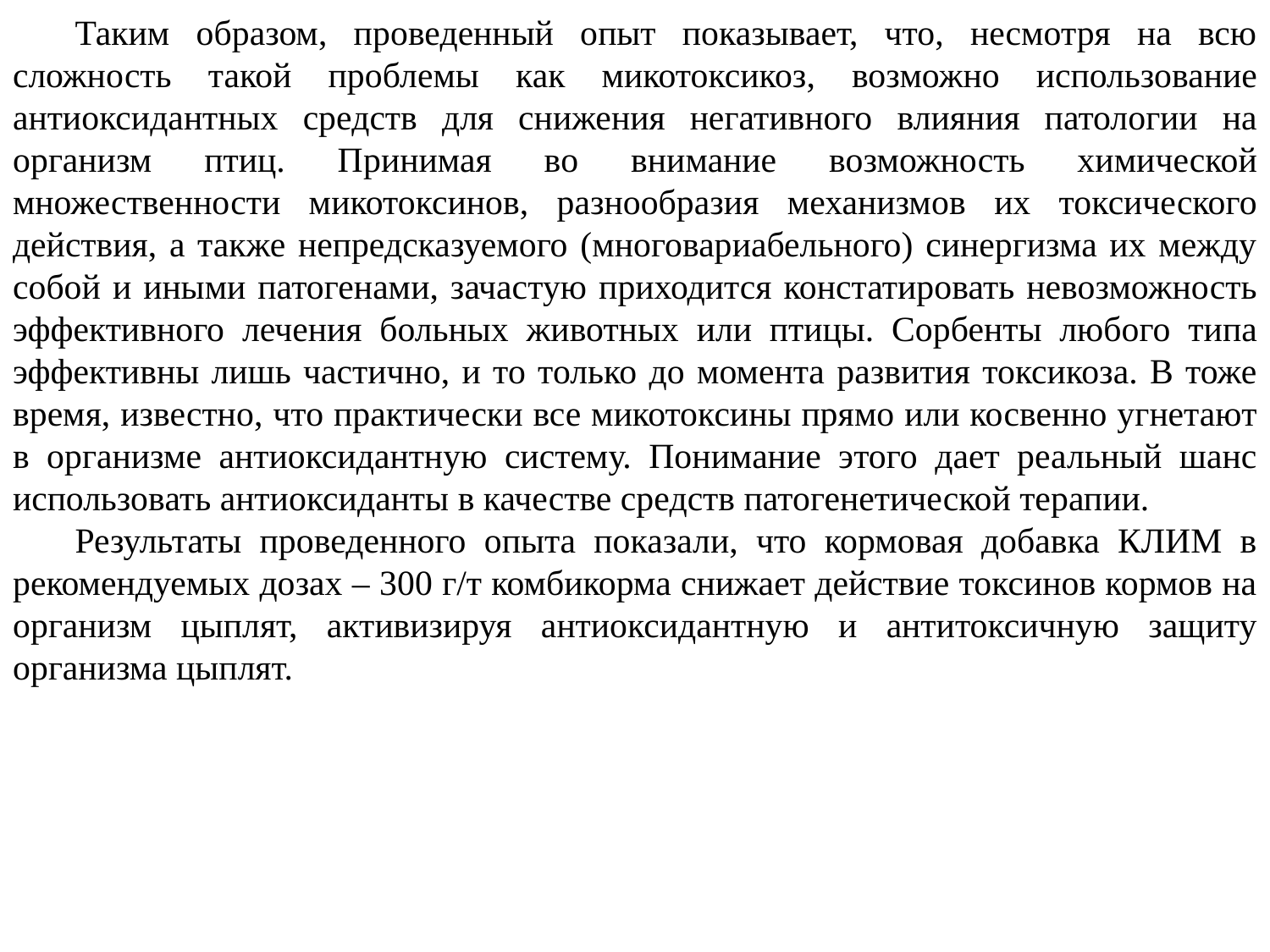

Таким образом, проведенный опыт показывает, что, несмотря на всю сложность такой проблемы как микотоксикоз, возможно использование антиоксидантных средств для снижения негативного влияния патологии на организм птиц. Принимая во внимание возможность химической множественности микотоксинов, разнообразия механизмов их токсического действия, а также непредсказуемого (многовариабельного) синергизма их между собой и иными патогенами, зачастую приходится констатировать невозможность эффективного лечения больных животных или птицы. Сорбенты любого типа эффективны лишь частично, и то только до момента развития токсикоза. В тоже время, известно, что практически все микотоксины прямо или косвенно угнетают в организме антиоксидантную систему. Понимание этого дает реальный шанс использовать антиоксиданты в качестве средств патогенетической терапии.
Результаты проведенного опыта показали, что кормовая добавка КЛИМ в рекомендуемых дозах – 300 г/т комбикорма снижает действие токсинов кормов на организм цыплят, активизируя антиоксидантную и антитоксичную защиту организма цыплят.